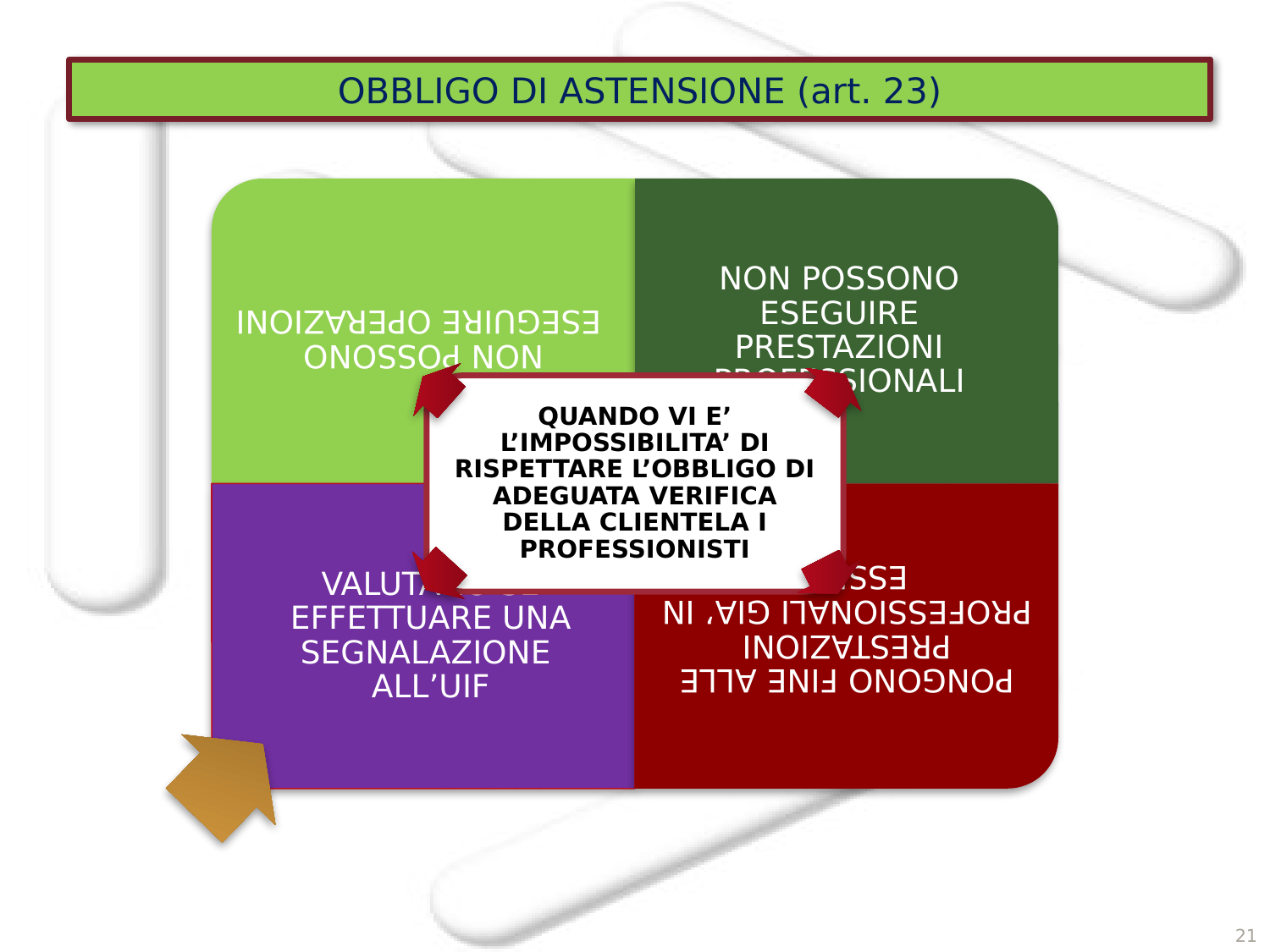

OBBLIGO DI ASTENSIONE (art. 23)
NON POSSONO
 ESEGUIRE OPERAZIONI
NON POSSONO ESEGUIRE PRESTAZIONI PROFESSIONALI
VALUTANO SE EFFETTUARE UNA SEGNALAZIONE
ALL’UIF
PONGONO FINE ALLE PRESTAZIONI PROFESSIONALI GIA’ IN ESSERE
QUANDO VI E’ L’IMPOSSIBILITA’ DI RISPETTARE L’OBBLIGO DI ADEGUATA VERIFICA DELLA CLIENTELA I PROFESSIONISTI

21